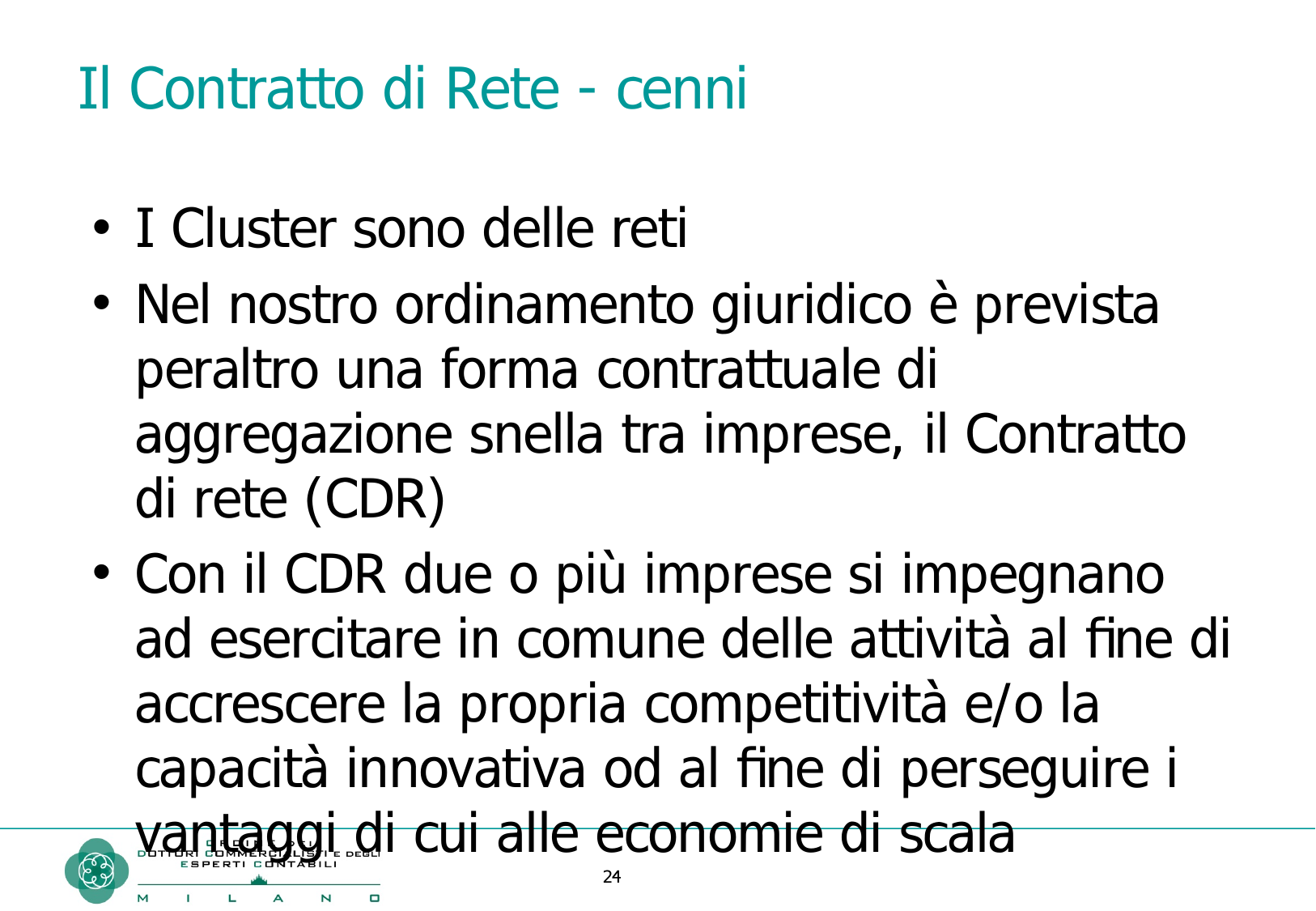

# Il Contratto di Rete - cenni
I Cluster sono delle reti
Nel nostro ordinamento giuridico è prevista peraltro una forma contrattuale di aggregazione snella tra imprese, il Contratto di rete (CDR)
Con il CDR due o più imprese si impegnano ad esercitare in comune delle attività al fine di accrescere la propria competitività e/o la capacità innovativa od al fine di perseguire i vantaggi di cui alle economie di scala